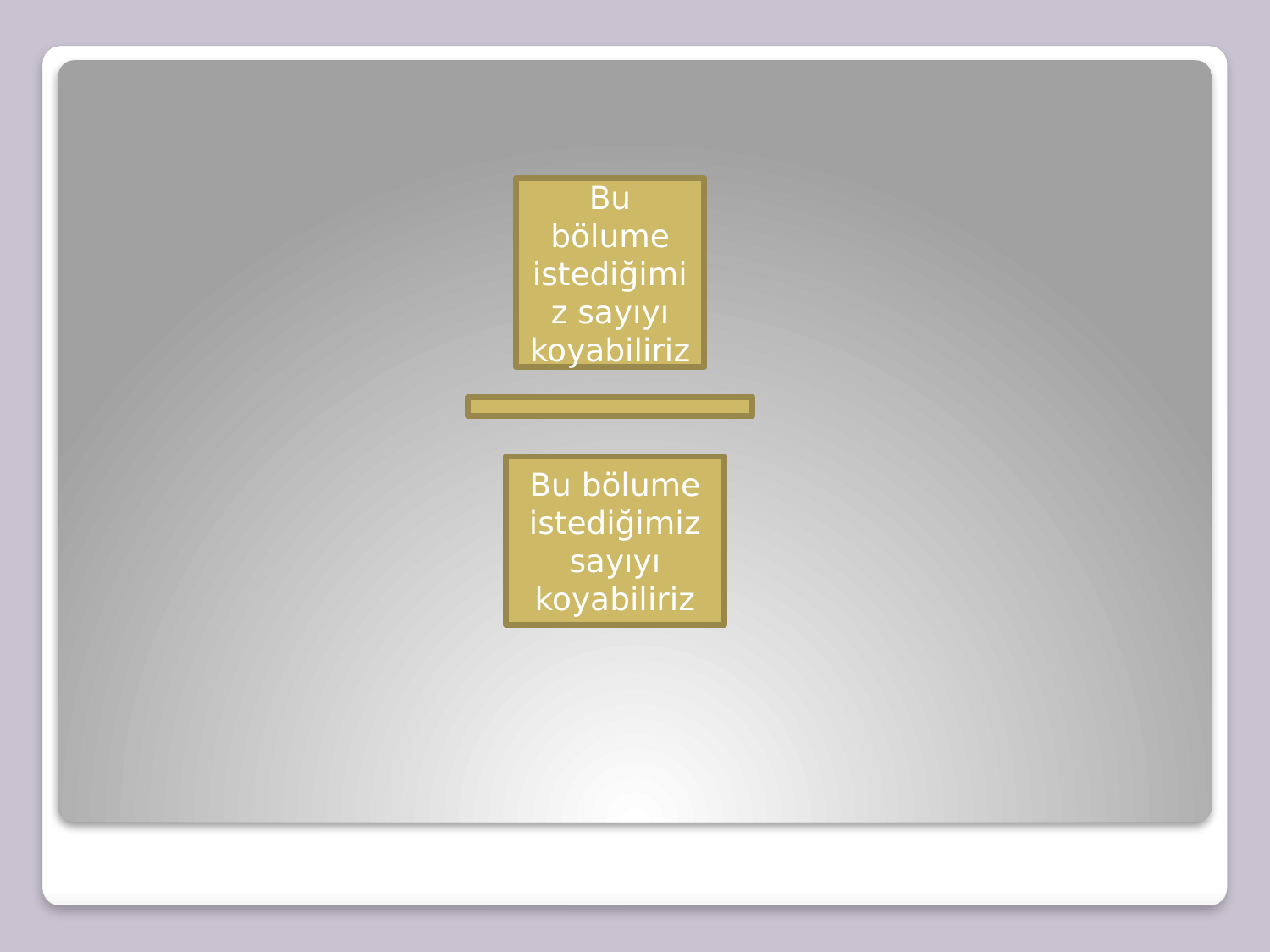

Bu bölume istediğimiz sayıyı koyabiliriz

Bu bölume istediğimiz sayıyı koyabiliriz
#